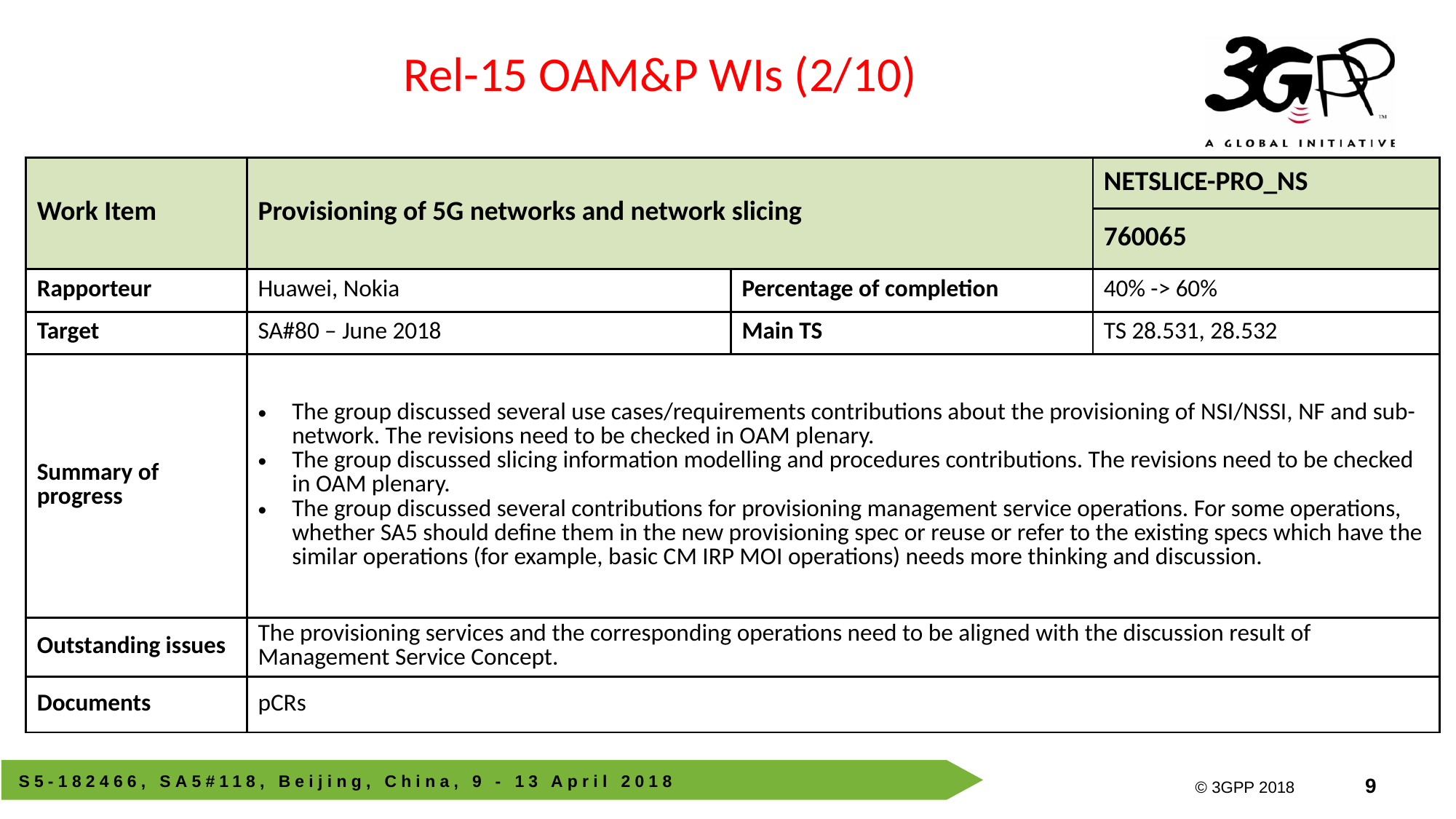

Rel-15 OAM&P WIs (2/10)
| Work Item | Provisioning of 5G networks and network slicing |  | NETSLICE-PRO\_NS |
| --- | --- | --- | --- |
|  |  |  | 760065 |
| Rapporteur | Huawei, Nokia | Percentage of completion | 40% -> 60% |
| Target | SA#80 – June 2018 | Main TS | TS 28.531, 28.532 |
| Summary of progress | The group discussed several use cases/requirements contributions about the provisioning of NSI/NSSI, NF and sub-network. The revisions need to be checked in OAM plenary. The group discussed slicing information modelling and procedures contributions. The revisions need to be checked in OAM plenary. The group discussed several contributions for provisioning management service operations. For some operations, whether SA5 should define them in the new provisioning spec or reuse or refer to the existing specs which have the similar operations (for example, basic CM IRP MOI operations) needs more thinking and discussion. |  |  |
| Outstanding issues | The provisioning services and the corresponding operations need to be aligned with the discussion result of Management Service Concept. |  |  |
| Documents | pCRs |  |  |